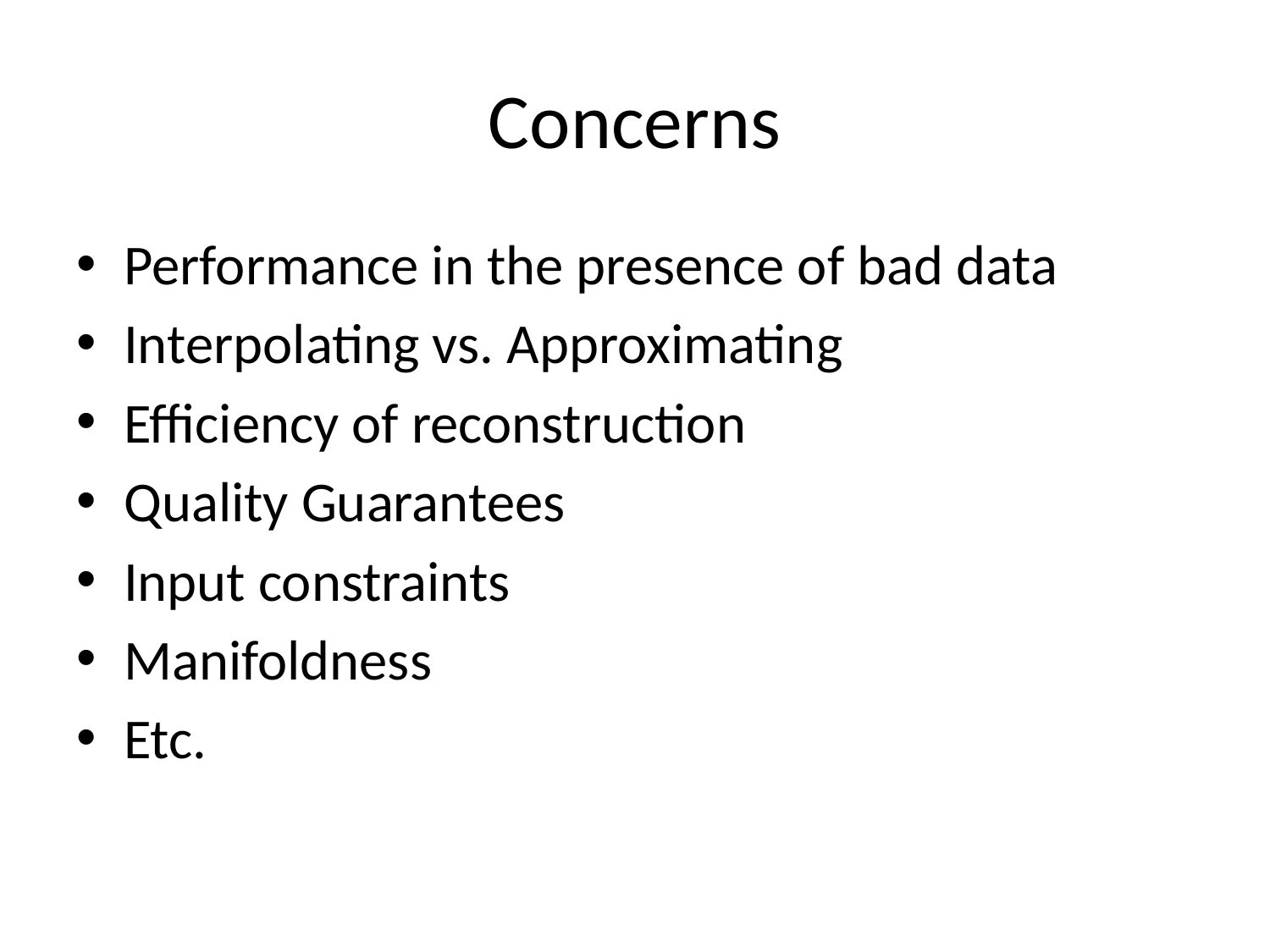

# Concerns
Performance in the presence of bad data
Interpolating vs. Approximating
Efficiency of reconstruction
Quality Guarantees
Input constraints
Manifoldness
Etc.